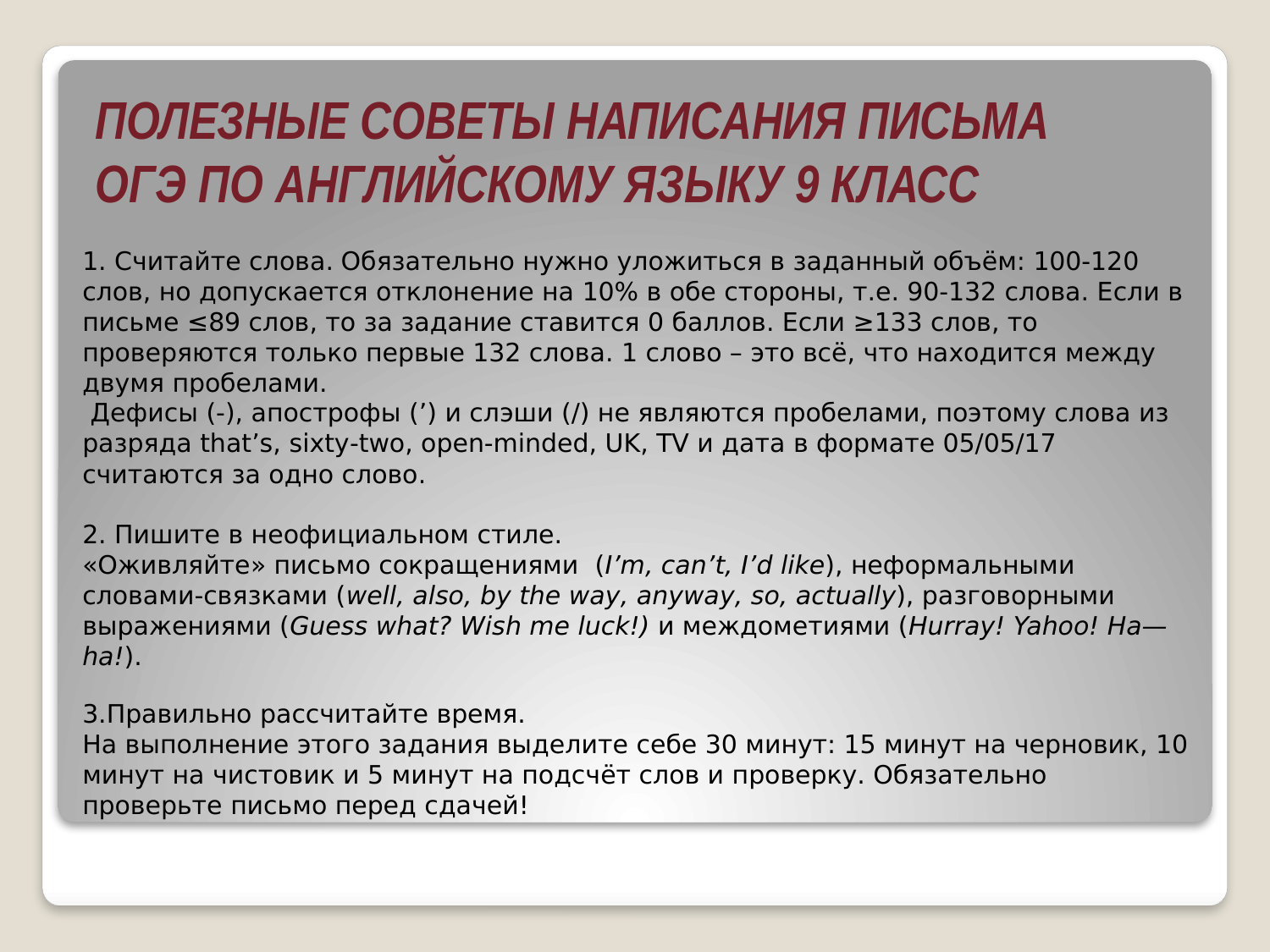

ПОЛЕЗНЫЕ СОВЕТЫ НАПИСАНИЯ ПИСЬМА
ОГЭ ПО АНГЛИЙСКОМУ ЯЗЫКУ 9 КЛАСС

# 1. Считайте слова. Обязательно нужно уложиться в заданный объём: 100-120 слов, но допускается отклонение на 10% в обе стороны, т.е. 90-132 слова. Если в письме ≤89 слов, то за задание ставится 0 баллов. Если ≥133 слов, то проверяются только первые 132 слова. 1 слово – это всё, что находится между двумя пробелами. Дефисы (-), апострофы (’) и слэши (/) не являются пробелами, поэтому слова из разряда that’s, sixty-two, open-minded, UK, TV и дата в формате 05/05/17 считаются за одно слово. 2. Пишите в неофициальном стиле. «Оживляйте» письмо сокращениями  (I’m, can’t, I’d like), неформальными словами-связками (well, also, by the way, anyway, so, actually), разговорными выражениями (Guess what? Wish me luck!) и междометиями (Hurray! Yahoo! Ha—ha!). 3.Правильно рассчитайте время. На выполнение этого задания выделите себе 30 минут: 15 минут на черновик, 10 минут на чистовик и 5 минут на подсчёт слов и проверку. Обязательно проверьте письмо перед сдачей!